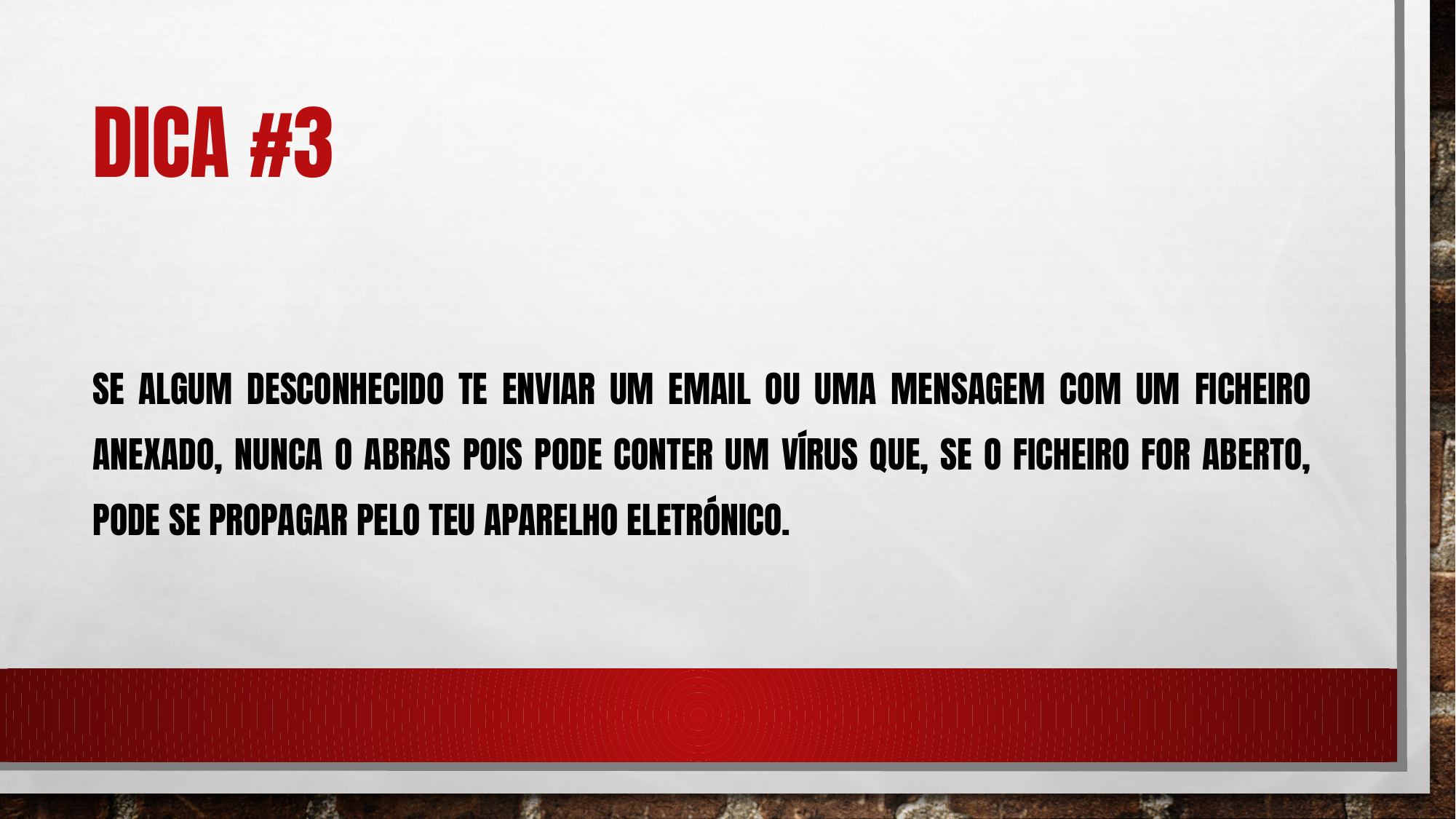

# Dica #3
Se algum desconhecido te enviar um email ou uma mensagem com um ficheiro anexado, nunca o abras pois pode conter um vírus que, se o ficheiro for aberto, pode se propagar pelo teu aparelho eletrónico.